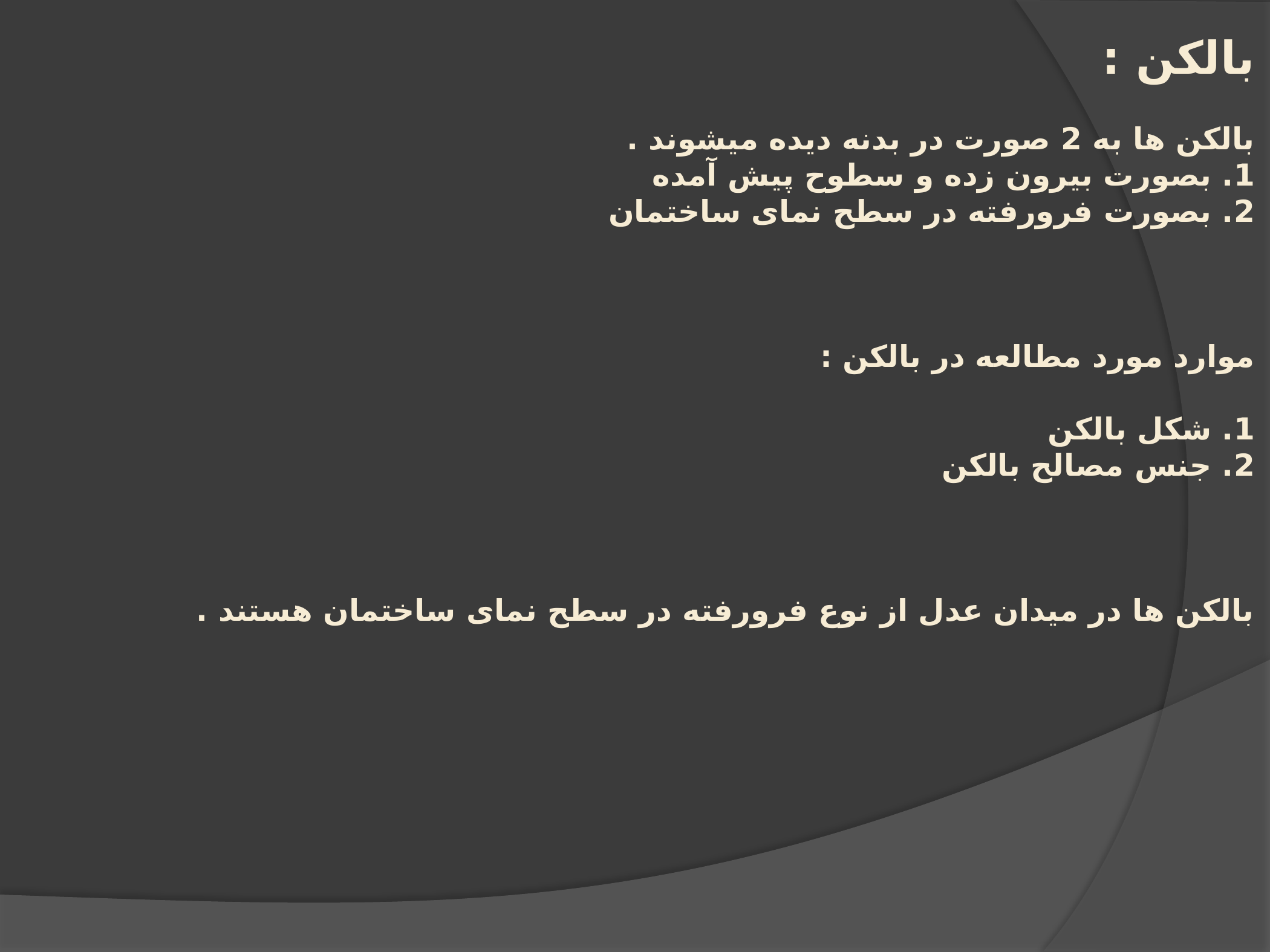

بالکن :

بالکن ها به 2 صورت در بدنه دیده میشوند .
1. بصورت بیرون زده و سطوح پیش آمده
2. بصورت فرورفته در سطح نمای ساختمان

موارد مورد مطالعه در بالکن :

1. شکل بالکن
2. جنس مصالح بالکن

بالکن ها در میدان عدل از نوع فرورفته در سطح نمای ساختمان هستند .